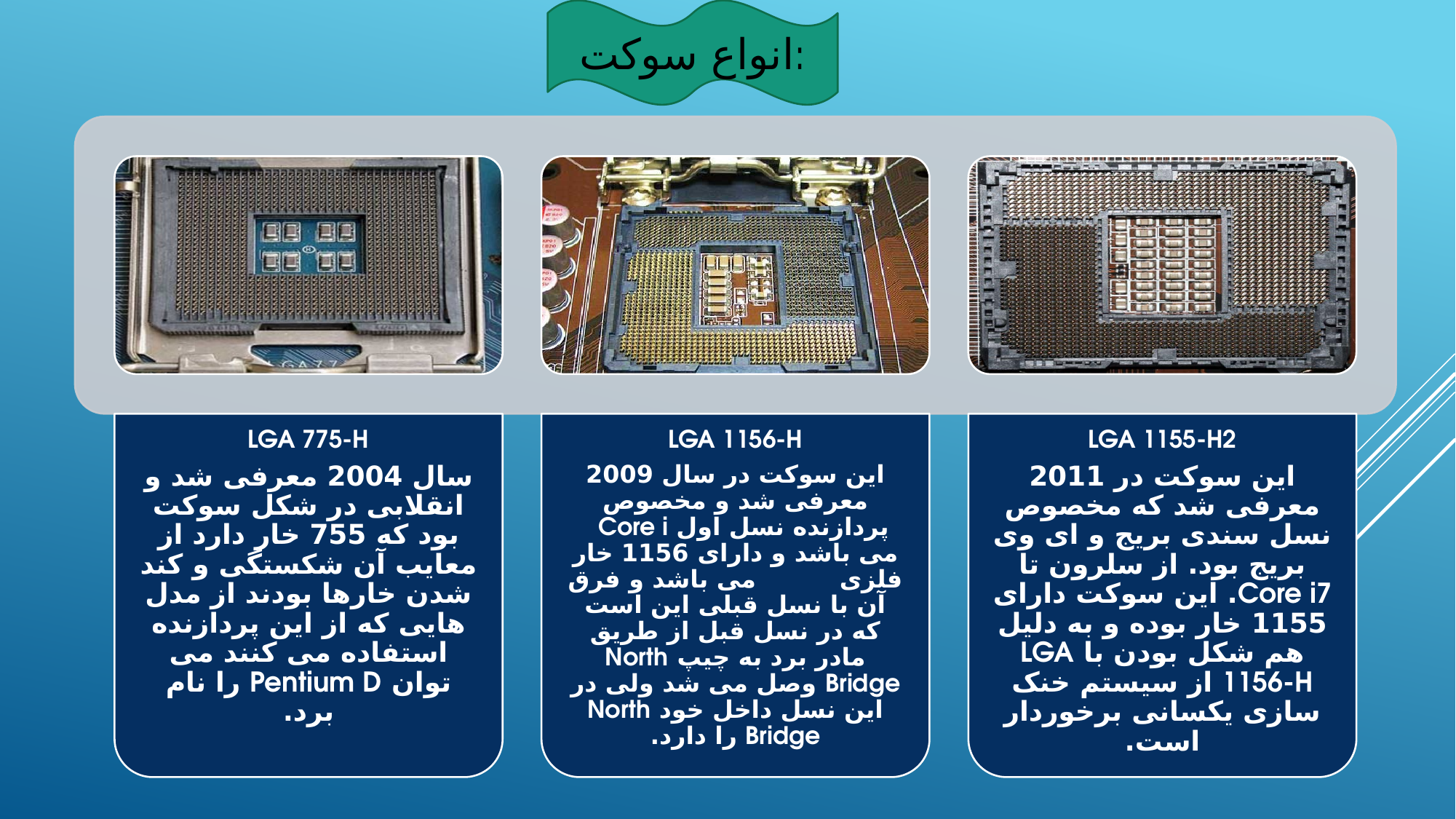

انواع سوکت:
LGA 775-H
سال 2004 معرفی شد و انقلابی در شکل سوکت بود که 755 خار دارد از معایب آن شکستگی و کند شدن خارها بودند از مدل هایی که از این پردازنده استفاده می کنند می توان Pentium D را نام برد.
LGA 1156-H
این سوکت در سال 2009 معرفی شد و مخصوص پردازنده نسل اول Core i   می باشد و دارای 1156 خار فلزی          می باشد و فرق آن با نسل قبلی این است که در نسل قبل از طریق مادر برد به چیپ North Bridge وصل می شد ولی در این نسل داخل خود North Bridge را دارد.
LGA 1155-H2
این سوکت در 2011 معرفی شد که مخصوص نسل سندی بریج و ای وی بریج بود. از سلرون تا Core i7. این سوکت دارای 1155 خار بوده و به دلیل هم شکل بودن با LGA 1156-H از سیستم خنک سازی یکسانی برخوردار است.